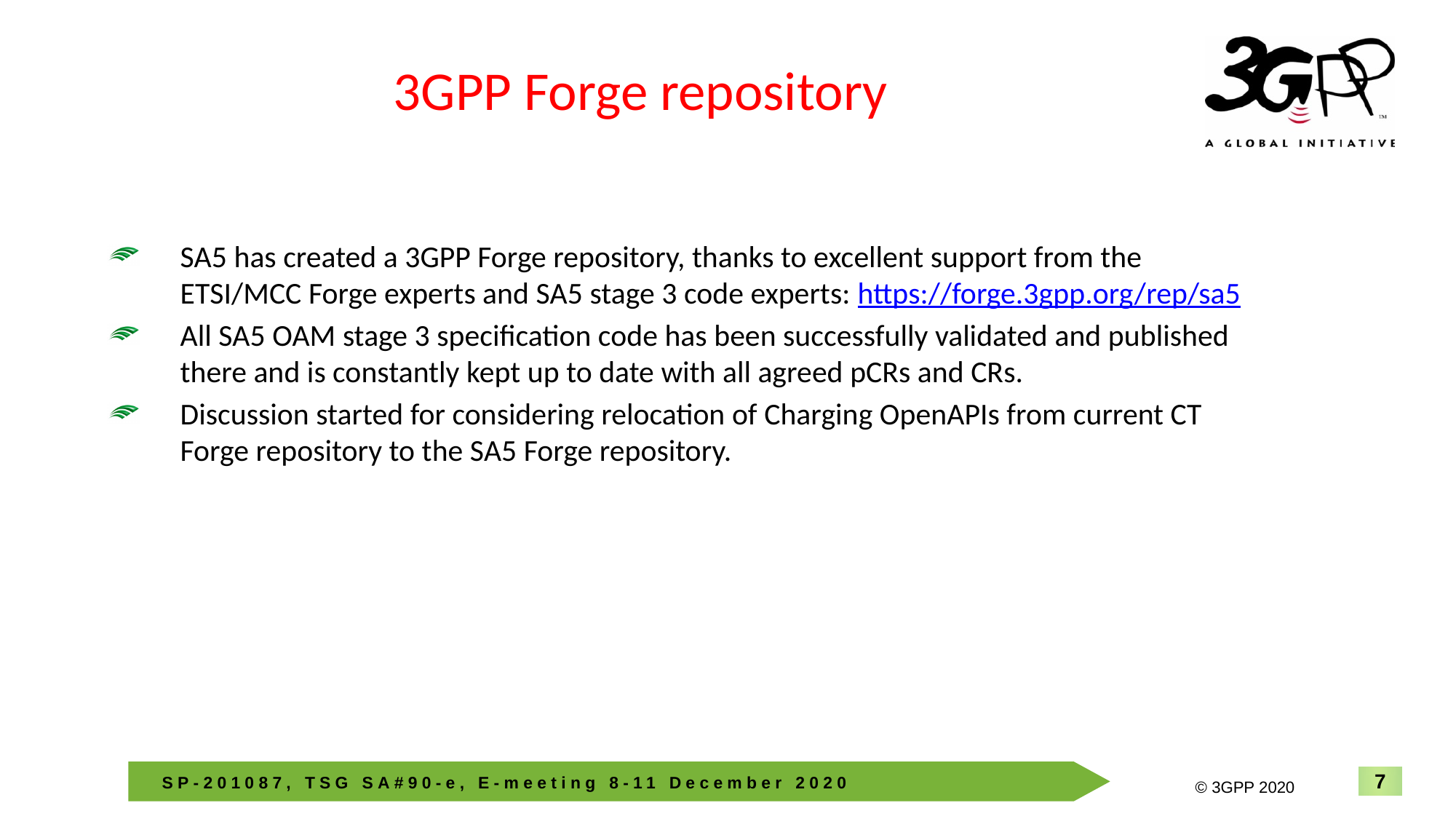

# 3GPP Forge repository
SA5 has created a 3GPP Forge repository, thanks to excellent support from the ETSI/MCC Forge experts and SA5 stage 3 code experts: https://forge.3gpp.org/rep/sa5
All SA5 OAM stage 3 specification code has been successfully validated and published there and is constantly kept up to date with all agreed pCRs and CRs.
Discussion started for considering relocation of Charging OpenAPIs from current CT Forge repository to the SA5 Forge repository.